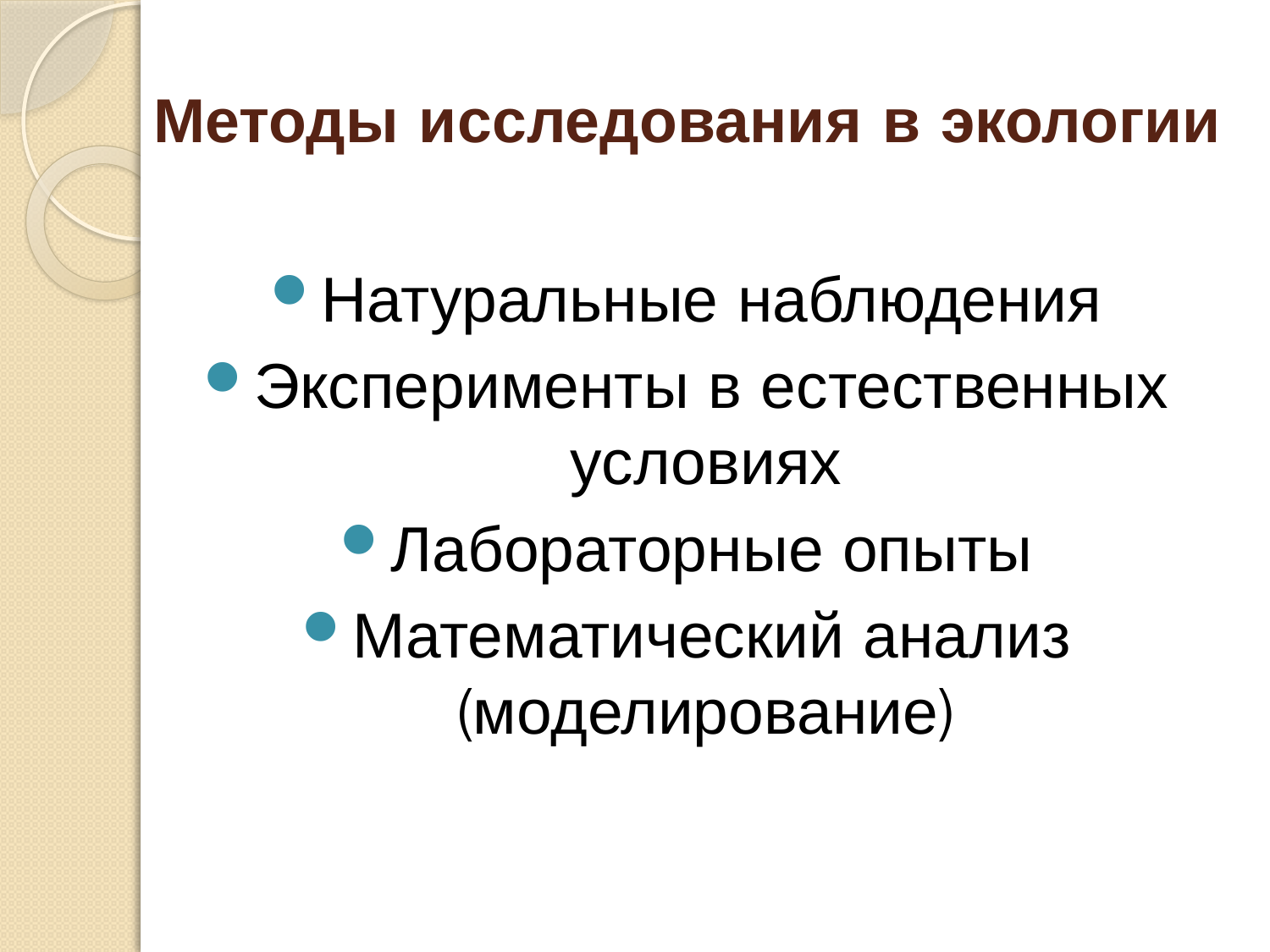

# Методы исследования в экологии

Натуральные наблюдения
Эксперименты в естественных условиях
Лабораторные опыты
Математический анализ (моделирование)